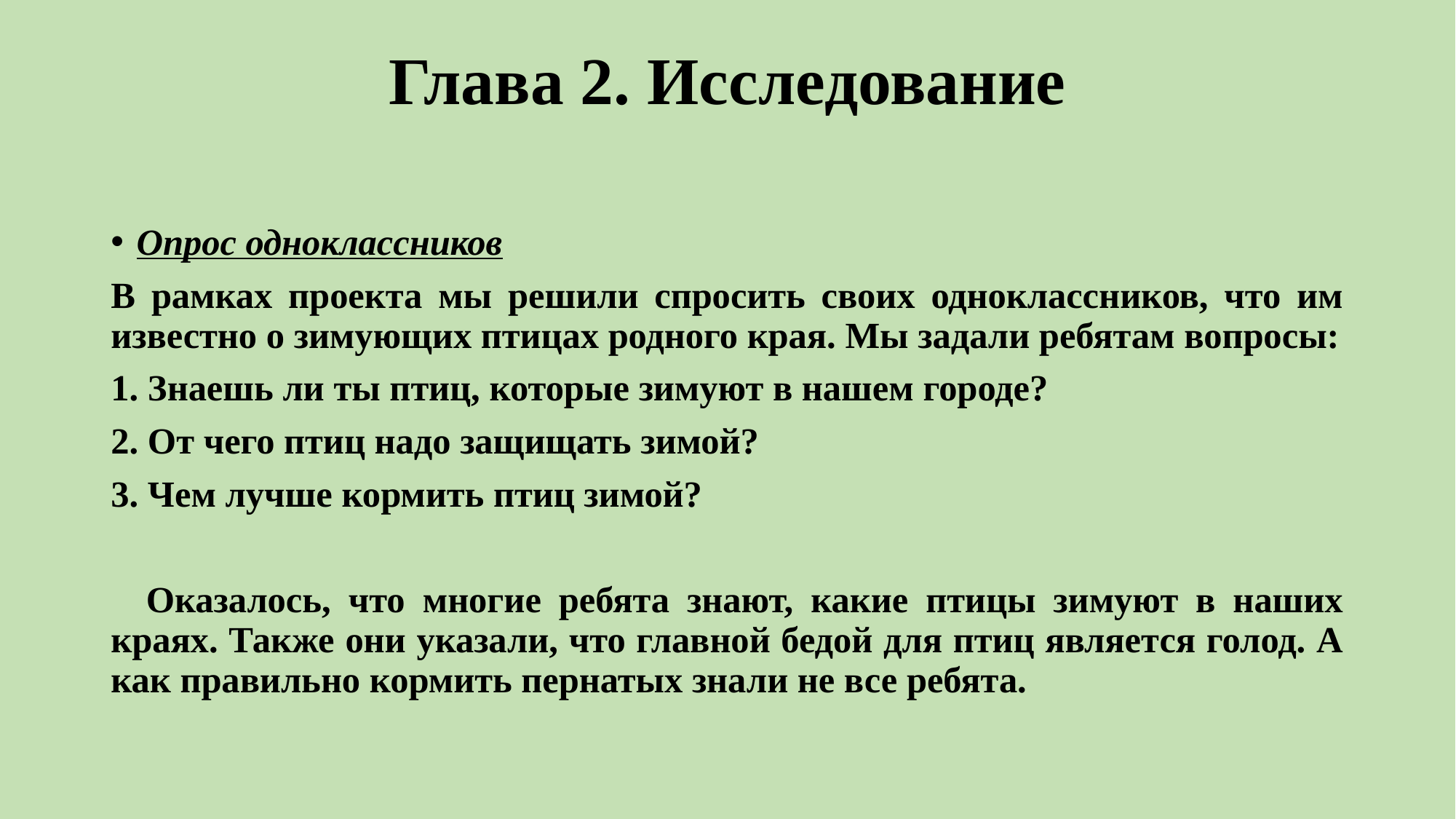

# Глава 2. Исследование
Опрос одноклассников
В рамках проекта мы решили спросить своих одноклассников, что им известно о зимующих птицах родного края. Мы задали ребятам вопросы:
1. Знаешь ли ты птиц, которые зимуют в нашем городе?
2. От чего птиц надо защищать зимой?
3. Чем лучше кормить птиц зимой?

  Оказалось, что многие ребята знают, какие птицы зимуют в наших краях. Также они указали, что главной бедой для птиц является голод. А как правильно кормить пернатых знали не все ребята.